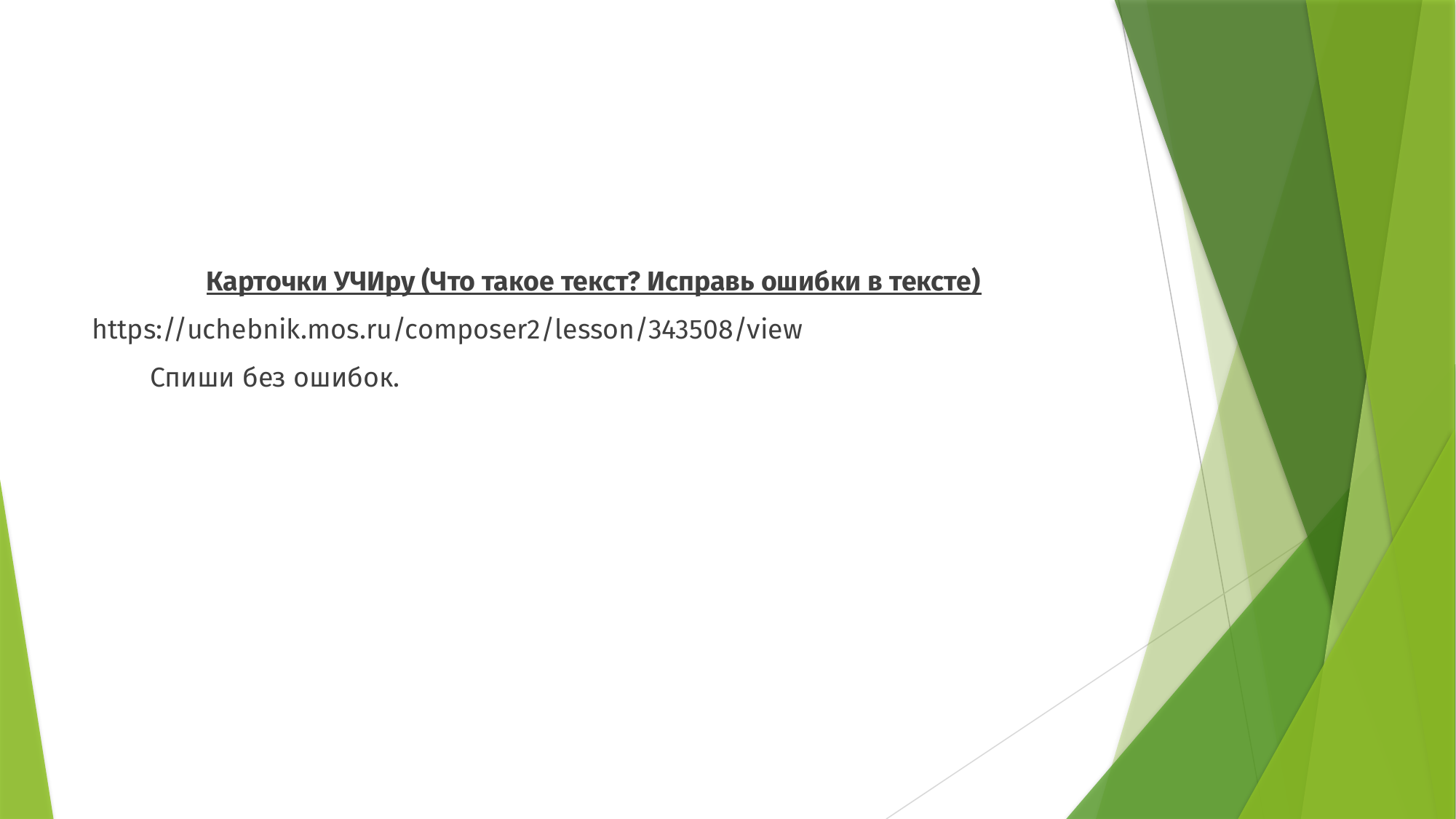

#
Карточки УЧИру (Что такое текст? Исправь ошибки в тексте)
https://uchebnik.mos.ru/composer2/lesson/343508/view
        Спиши без ошибок.